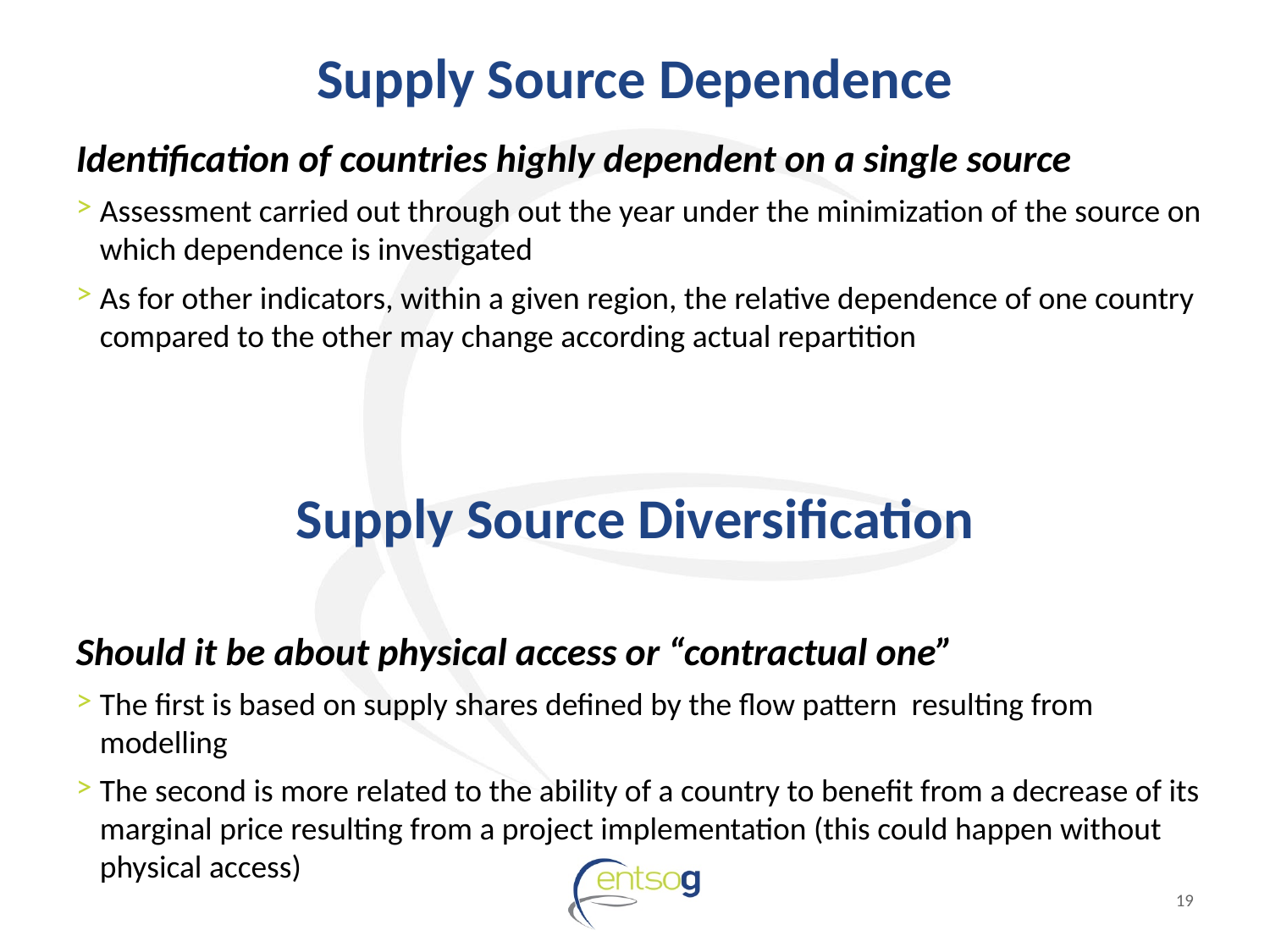

# Supply Source Dependence
Identification of countries highly dependent on a single source
Assessment carried out through out the year under the minimization of the source on which dependence is investigated
As for other indicators, within a given region, the relative dependence of one country compared to the other may change according actual repartition

Should it be about physical access or “contractual one”
The first is based on supply shares defined by the flow pattern  resulting from modelling
The second is more related to the ability of a country to benefit from a decrease of its marginal price resulting from a project implementation (this could happen without physical access)

Supply Source Diversification
19